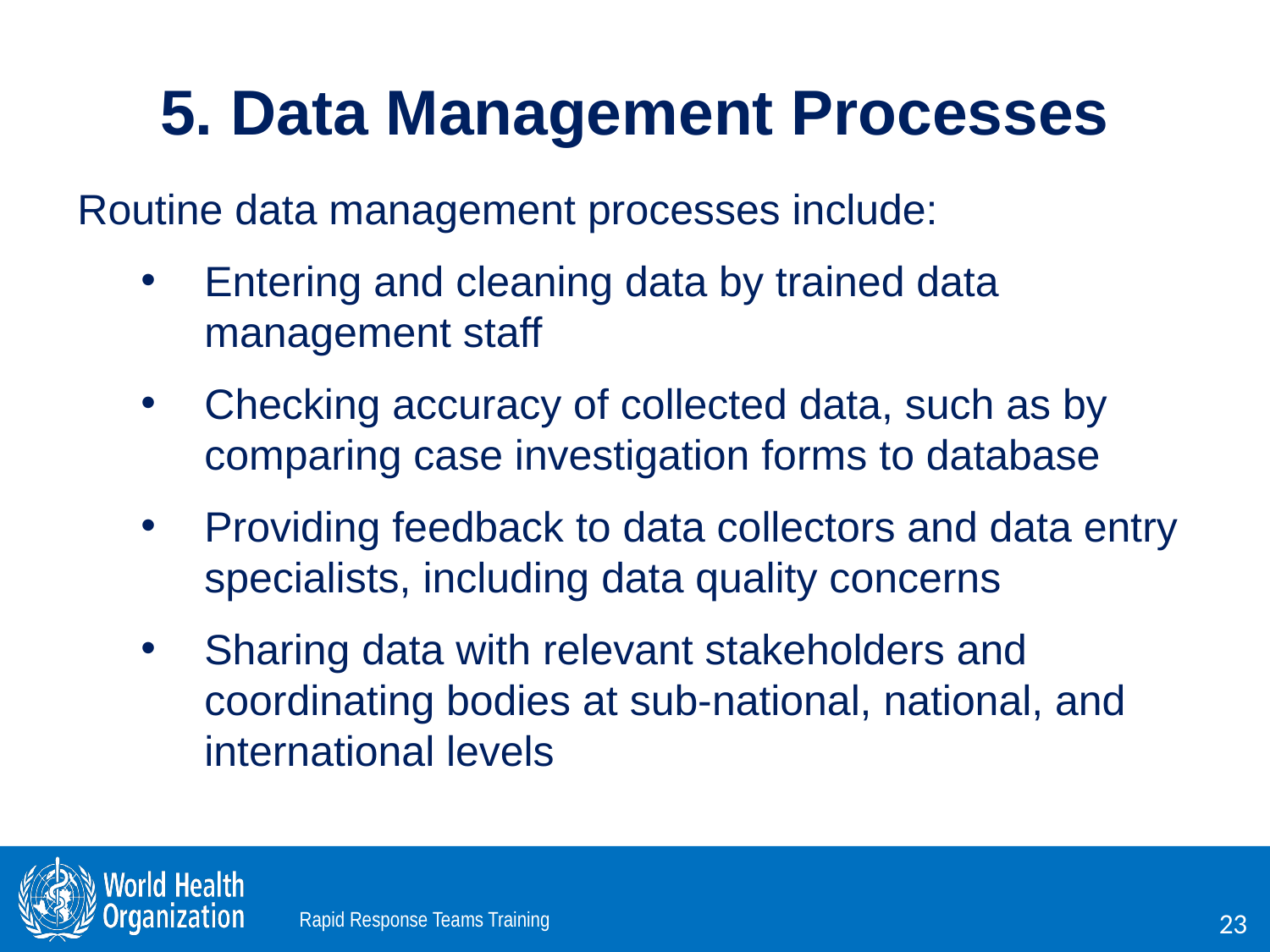

# 5. Data Management Processes
Routine data management processes include:
Entering and cleaning data by trained data management staff
Checking accuracy of collected data, such as by comparing case investigation forms to database
Providing feedback to data collectors and data entry specialists, including data quality concerns
Sharing data with relevant stakeholders and coordinating bodies at sub-national, national, and international levels